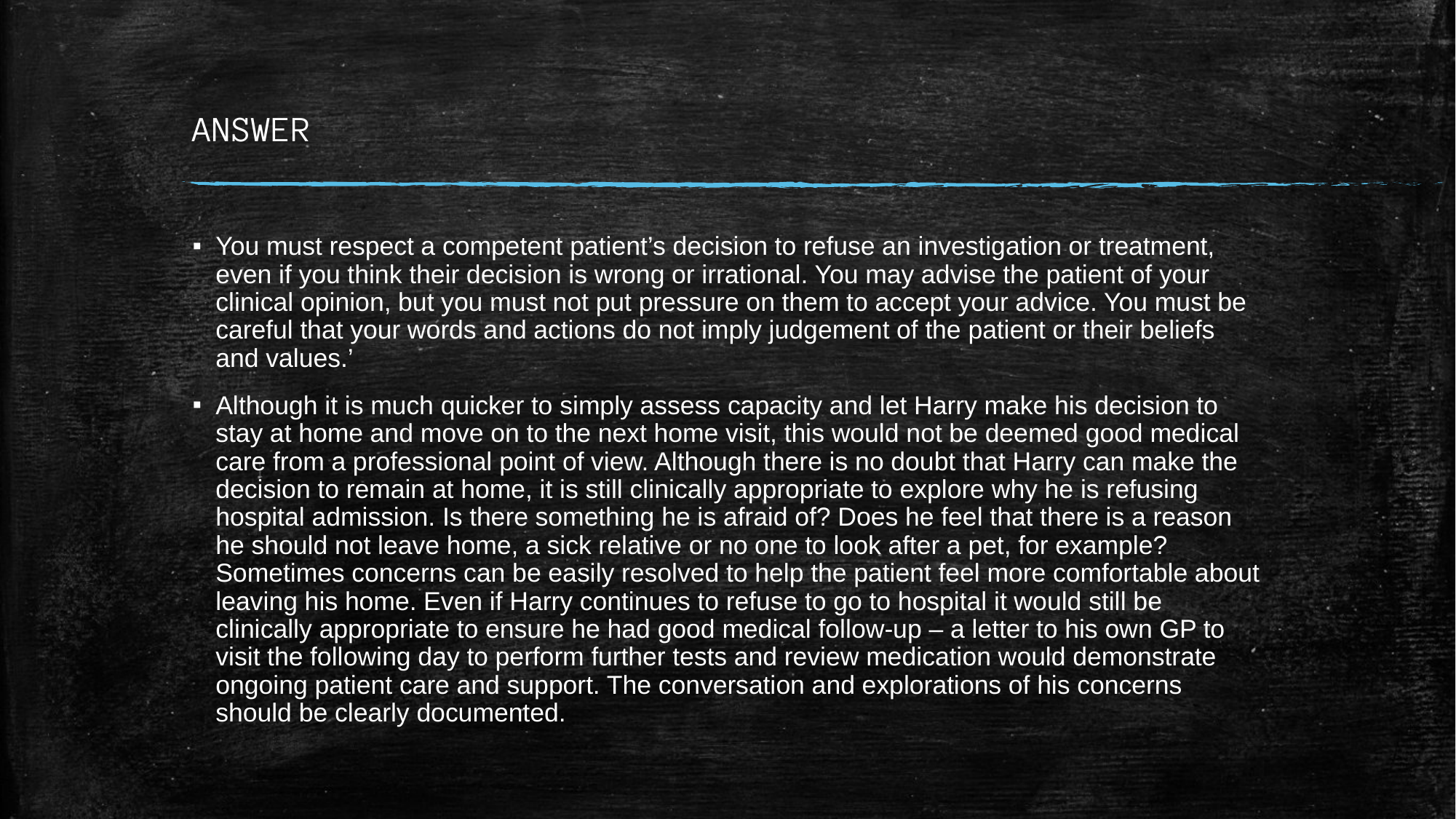

# ANSWER
You must respect a competent patient’s decision to refuse an investigation or treatment, even if you think their decision is wrong or irrational. You may advise the patient of your clinical opinion, but you must not put pressure on them to accept your advice. You must be careful that your words and actions do not imply judgement of the patient or their beliefs and values.’
Although it is much quicker to simply assess capacity and let Harry make his decision to stay at home and move on to the next home visit, this would not be deemed good medical care from a professional point of view. Although there is no doubt that Harry can make the decision to remain at home, it is still clinically appropriate to explore why he is refusing hospital admission. Is there something he is afraid of? Does he feel that there is a reason he should not leave home, a sick relative or no one to look after a pet, for example? Sometimes concerns can be easily resolved to help the patient feel more comfortable about leaving his home. Even if Harry continues to refuse to go to hospital it would still be clinically appropriate to ensure he had good medical follow-up – a letter to his own GP to visit the following day to perform further tests and review medication would demonstrate ongoing patient care and support. The conversation and explorations of his concerns should be clearly documented.